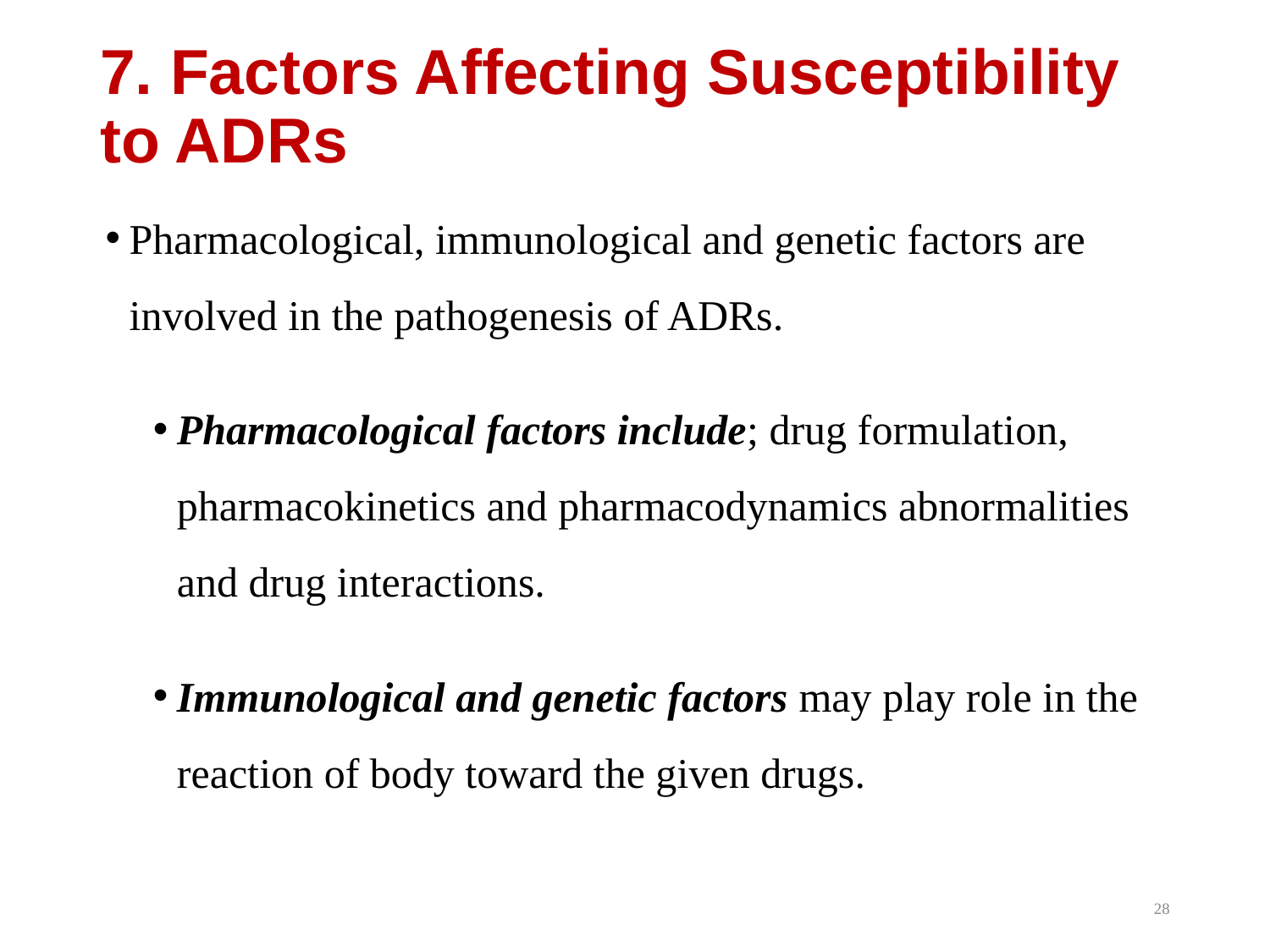

# 7. Factors Affecting Susceptibility to ADRs
Pharmacological, immunological and genetic factors are involved in the pathogenesis of ADRs.
Pharmacological factors include; drug formulation, pharmacokinetics and pharmacodynamics abnormalities and drug interactions.
Immunological and genetic factors may play role in the reaction of body toward the given drugs.
28